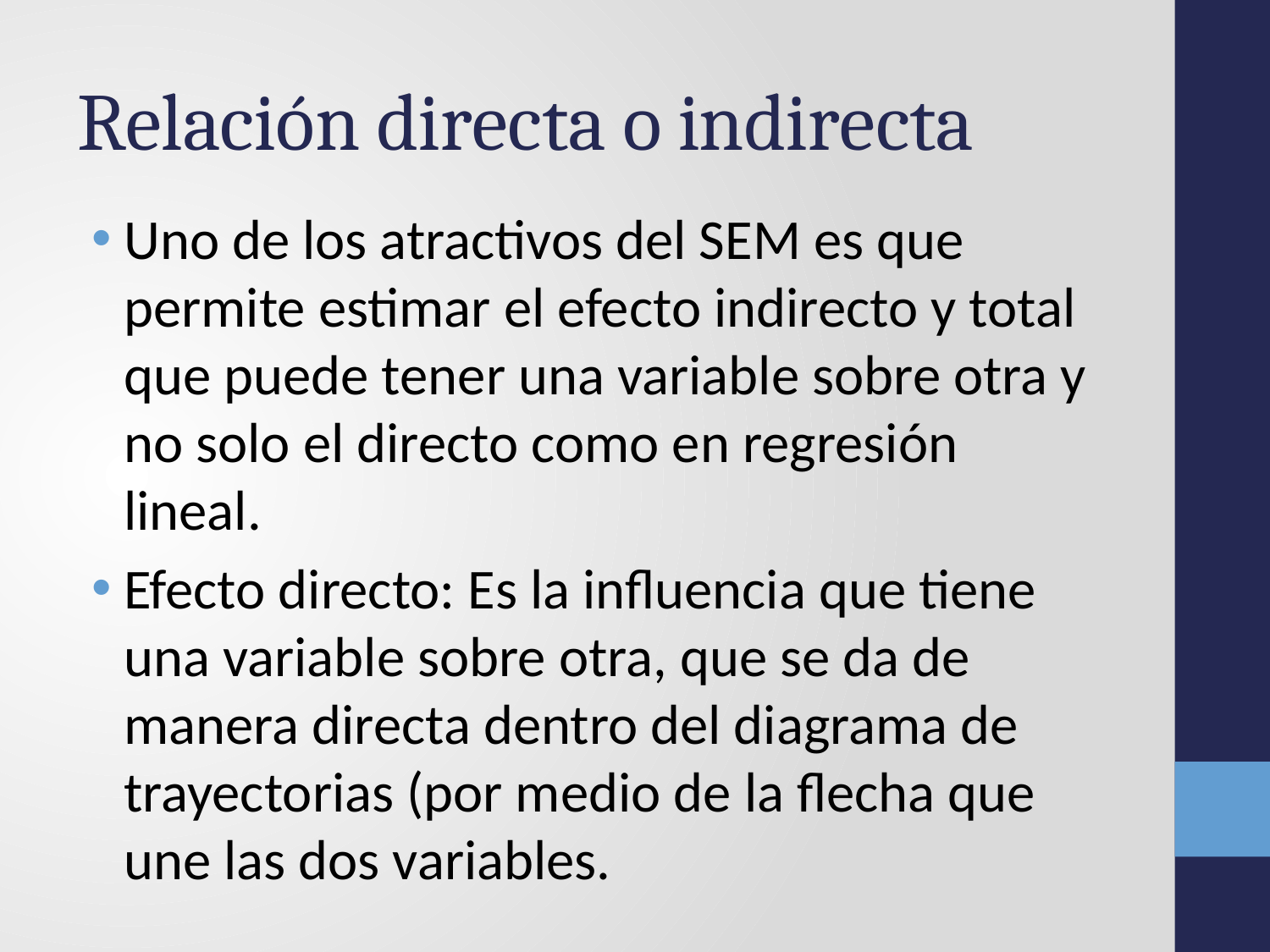

# Relación directa o indirecta
Uno de los atractivos del SEM es que permite estimar el efecto indirecto y total que puede tener una variable sobre otra y no solo el directo como en regresión lineal.
Efecto directo: Es la influencia que tiene una variable sobre otra, que se da de manera directa dentro del diagrama de trayectorias (por medio de la flecha que une las dos variables.